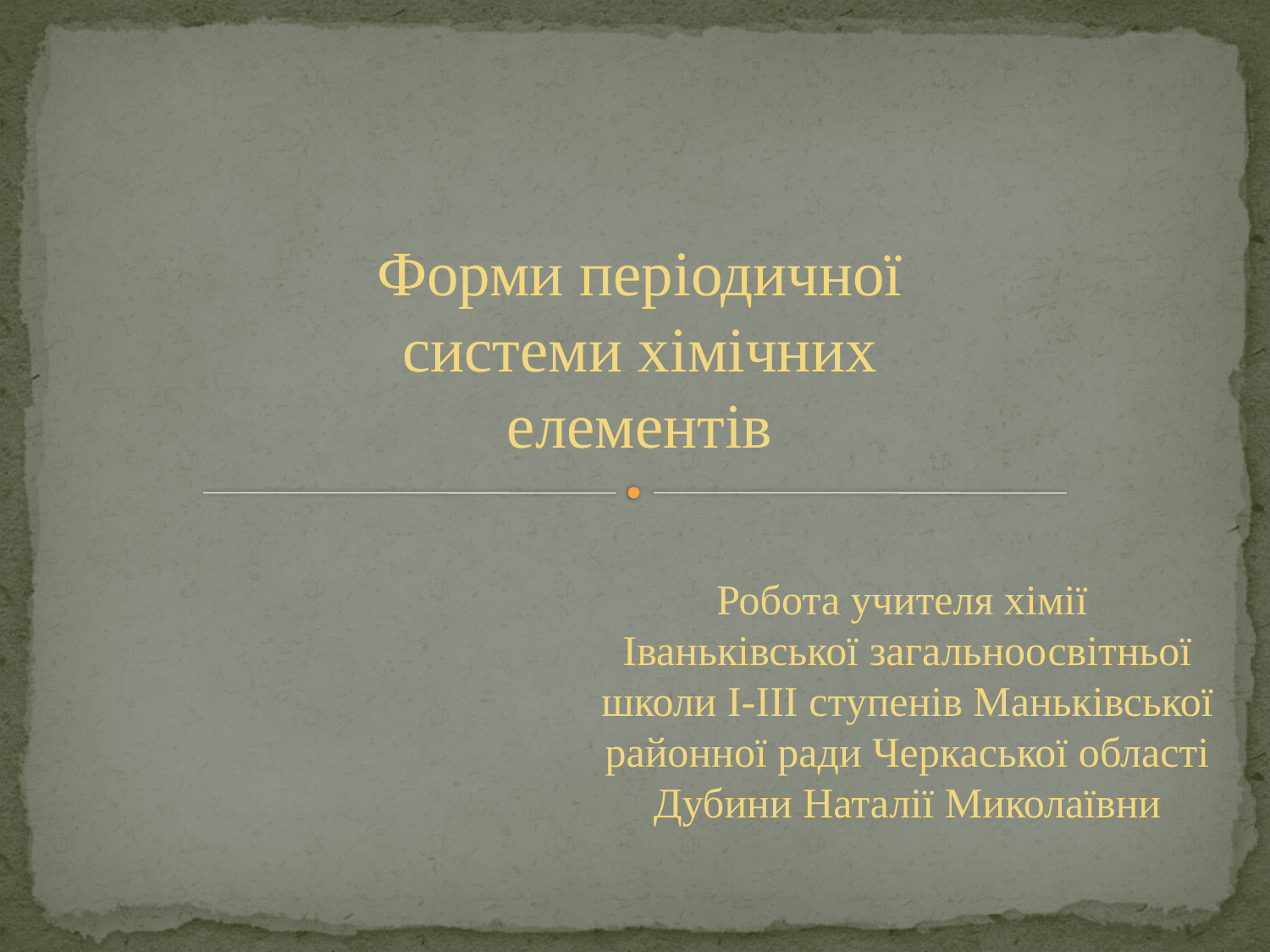

Форми періодичної системи хімічних елементів
Робота учителя хімії
Іваньківської загальноосвітньої школи І-ІІІ ступенів Маньківської районної ради Черкаської області
Дубини Наталії Миколаївни